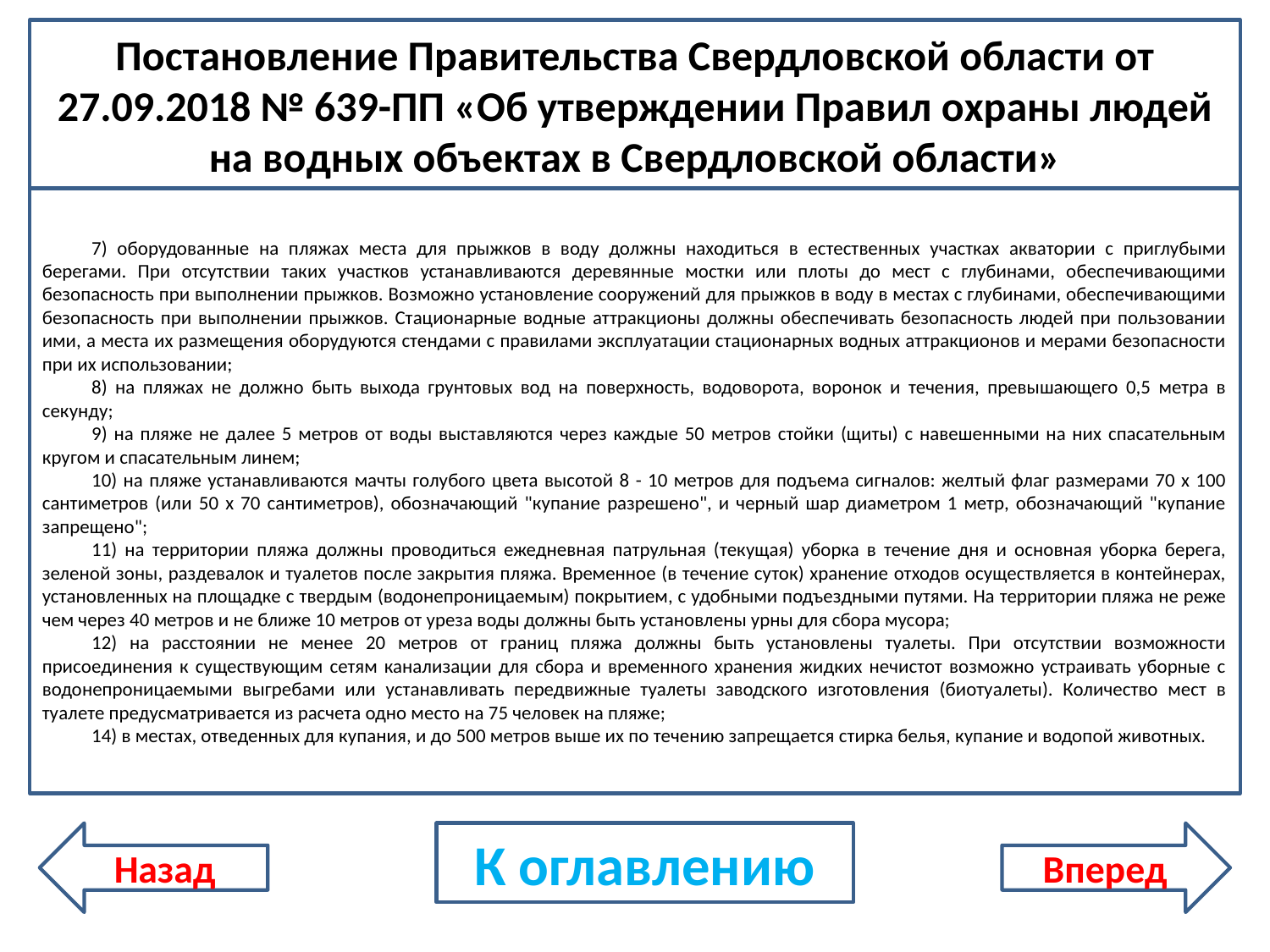

Постановление Правительства Свердловской области от 27.09.2018 № 639-ПП «Об утверждении Правил охраны людей на водных объектах в Свердловской области»
7) оборудованные на пляжах места для прыжков в воду должны находиться в естественных участках акватории с приглубыми берегами. При отсутствии таких участков устанавливаются деревянные мостки или плоты до мест с глубинами, обеспечивающими безопасность при выполнении прыжков. Возможно установление сооружений для прыжков в воду в местах с глубинами, обеспечивающими безопасность при выполнении прыжков. Стационарные водные аттракционы должны обеспечивать безопасность людей при пользовании ими, а места их размещения оборудуются стендами с правилами эксплуатации стационарных водных аттракционов и мерами безопасности при их использовании;
8) на пляжах не должно быть выхода грунтовых вод на поверхность, водоворота, воронок и течения, превышающего 0,5 метра в секунду;
9) на пляже не далее 5 метров от воды выставляются через каждые 50 метров стойки (щиты) с навешенными на них спасательным кругом и спасательным линем;
10) на пляже устанавливаются мачты голубого цвета высотой 8 - 10 метров для подъема сигналов: желтый флаг размерами 70 x 100 сантиметров (или 50 x 70 сантиметров), обозначающий "купание разрешено", и черный шар диаметром 1 метр, обозначающий "купание запрещено";
11) на территории пляжа должны проводиться ежедневная патрульная (текущая) уборка в течение дня и основная уборка берега, зеленой зоны, раздевалок и туалетов после закрытия пляжа. Временное (в течение суток) хранение отходов осуществляется в контейнерах, установленных на площадке с твердым (водонепроницаемым) покрытием, с удобными подъездными путями. На территории пляжа не реже чем через 40 метров и не ближе 10 метров от уреза воды должны быть установлены урны для сбора мусора;
12) на расстоянии не менее 20 метров от границ пляжа должны быть установлены туалеты. При отсутствии возможности присоединения к существующим сетям канализации для сбора и временного хранения жидких нечистот возможно устраивать уборные с водонепроницаемыми выгребами или устанавливать передвижные туалеты заводского изготовления (биотуалеты). Количество мест в туалете предусматривается из расчета одно место на 75 человек на пляже;
14) в местах, отведенных для купания, и до 500 метров выше их по течению запрещается стирка белья, купание и водопой животных.
Назад
К оглавлению
Вперед